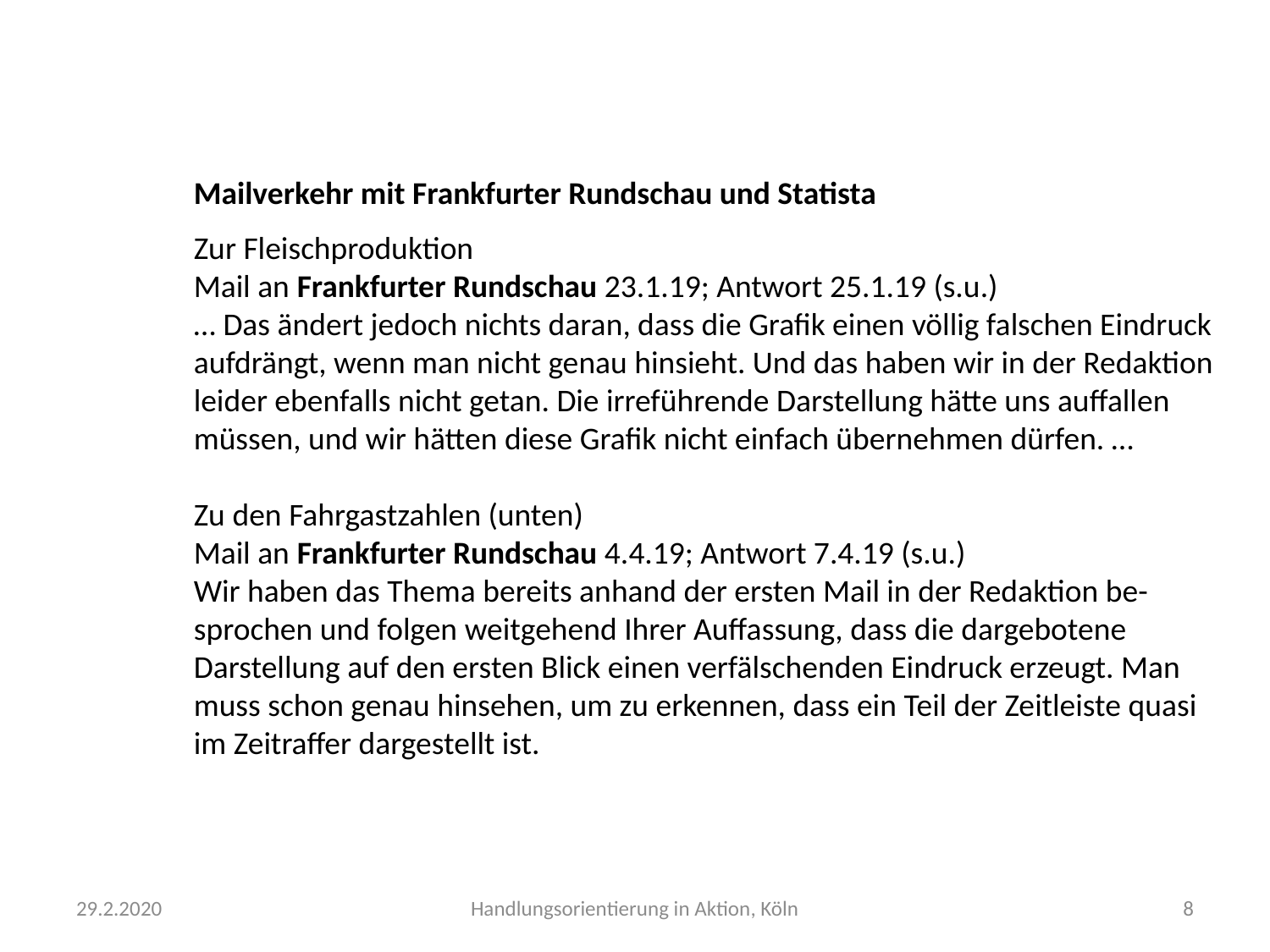

Mailverkehr mit Frankfurter Rundschau und Statista

Zur Fleischproduktion
Mail an Frankfurter Rundschau 23.1.19; Antwort 25.1.19 (s.u.)
… Das ändert jedoch nichts daran, dass die Grafik einen völlig falschen Eindruck
aufdrängt, wenn man nicht genau hinsieht. Und das haben wir in der Redaktion
leider ebenfalls nicht getan. Die irreführende Darstellung hätte uns auffallen
müssen, und wir hätten diese Grafik nicht einfach übernehmen dürfen. …

Zu den Fahrgastzahlen (unten)
Mail an Frankfurter Rundschau 4.4.19; Antwort 7.4.19 (s.u.)
Wir haben das Thema bereits anhand der ersten Mail in der Redaktion be-
sprochen und folgen weitgehend Ihrer Auffassung, dass die dargebotene
Darstellung auf den ersten Blick einen verfälschenden Eindruck erzeugt. Man
muss schon genau hinsehen, um zu erkennen, dass ein Teil der Zeitleiste quasi
im Zeitraffer dargestellt ist.

29.2.2020
Handlungsorientierung in Aktion, Köln
8